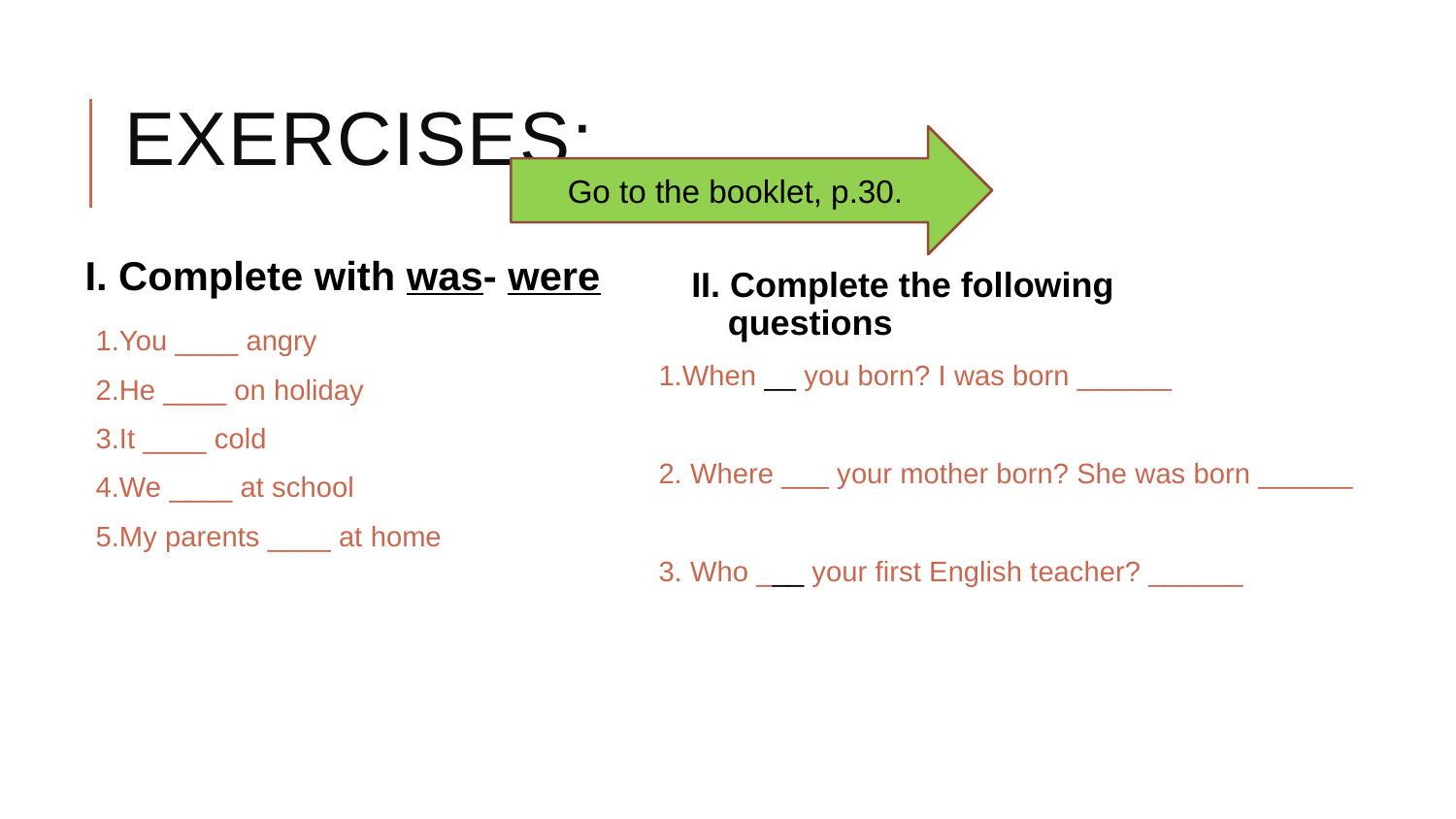

# Exercises:
Go to the booklet, p.30.
II. Complete the following questions
I. Complete with was- were
1.You ____ angry
2.He ____ on holiday
3.It ____ cold
4.We ____ at school
5.My parents ____ at home

1.When __ you born? I was born ______

2. Where ___ your mother born? She was born ______

3. Who ___ your first English teacher? ______